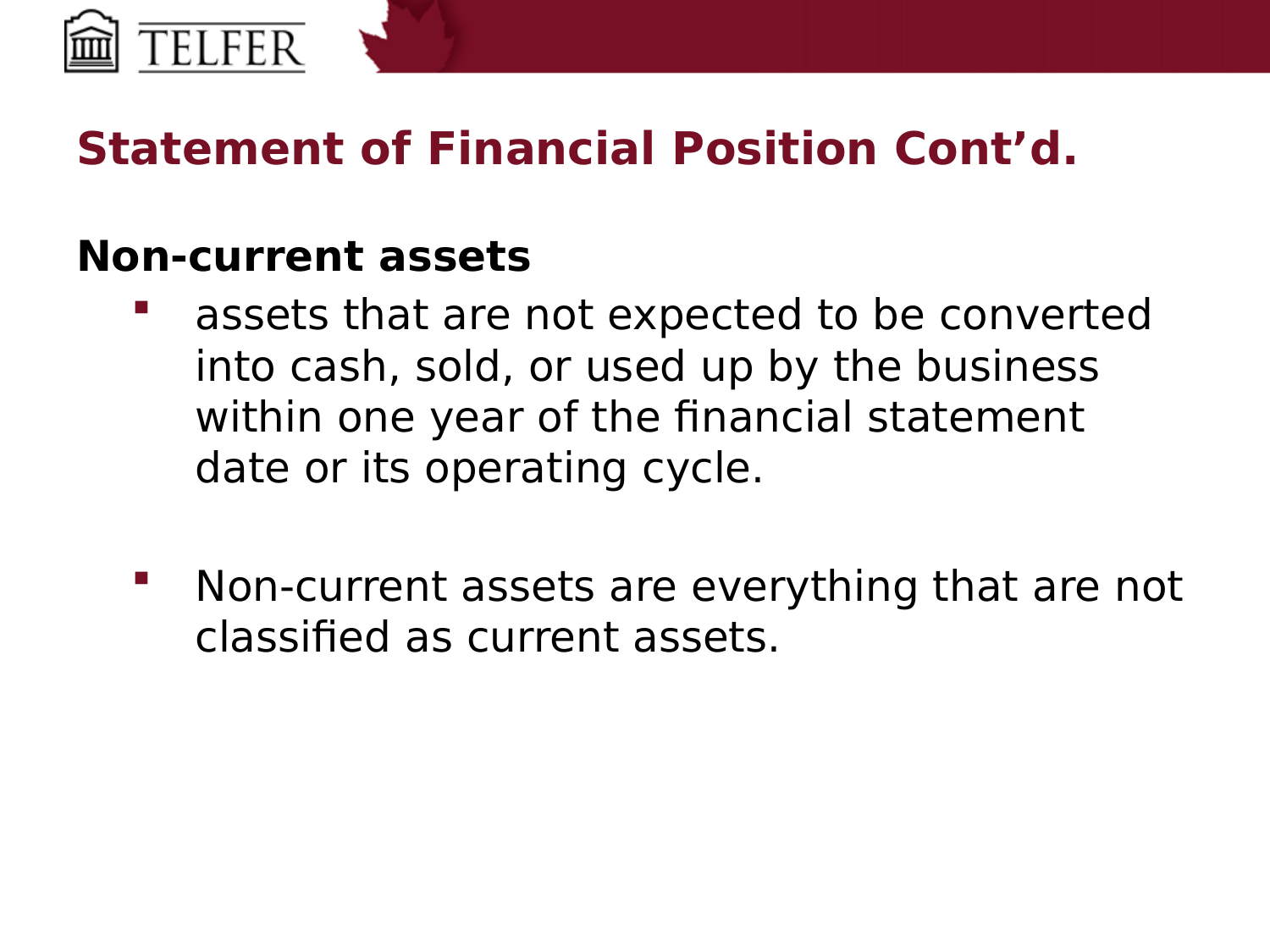

# Statement of Financial Position Cont’d.
Non-current assets
assets that are not expected to be converted into cash, sold, or used up by the business within one year of the financial statement date or its operating cycle.

Non-current assets are everything that are not classified as current assets.